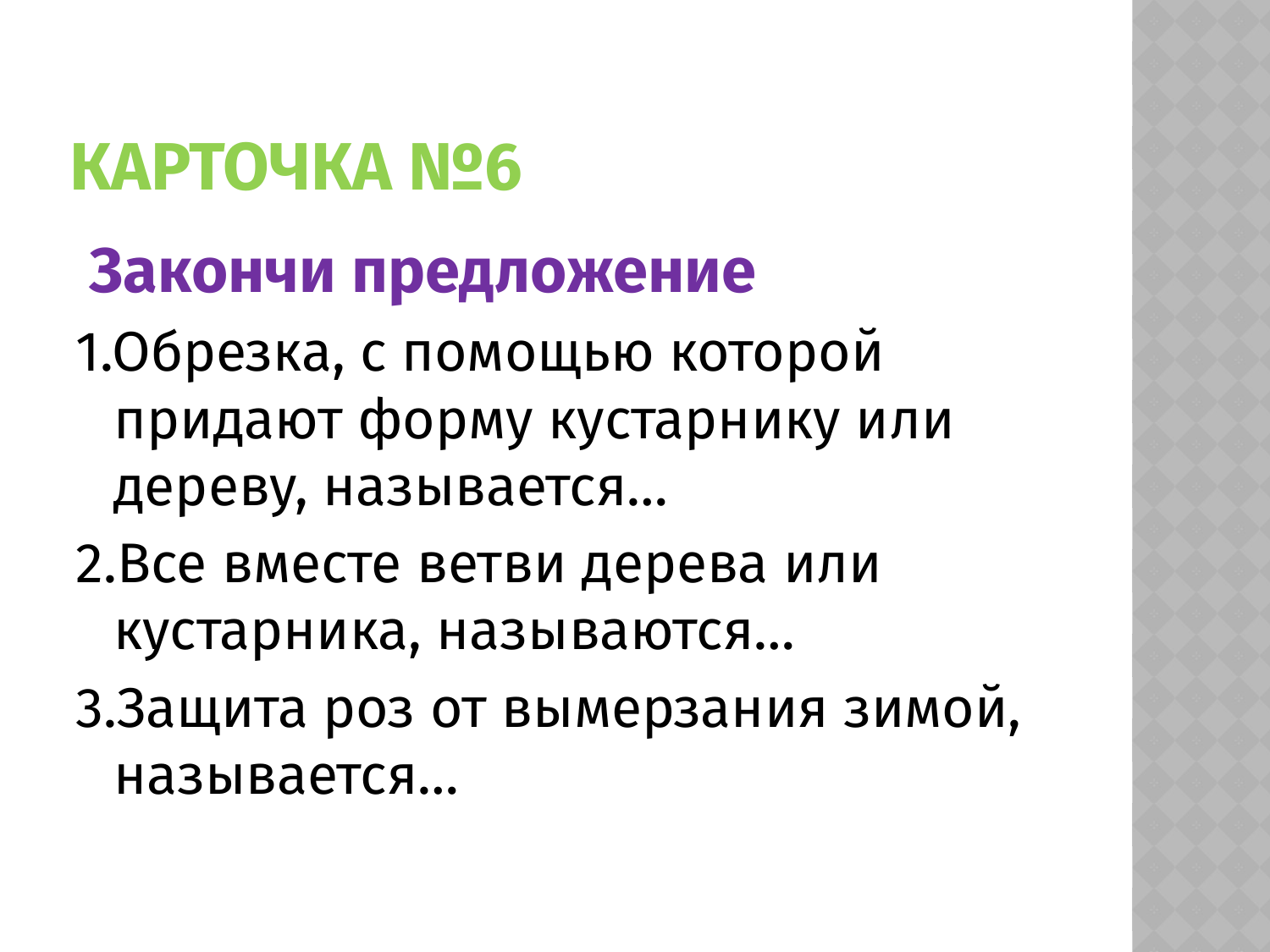

# Карточка №6
 Закончи предложение
1.Обрезка, с помощью которой придают форму кустарнику или дереву, называется…
2.Все вместе ветви дерева или кустарника, называются…
3.Защита роз от вымерзания зимой, называется…